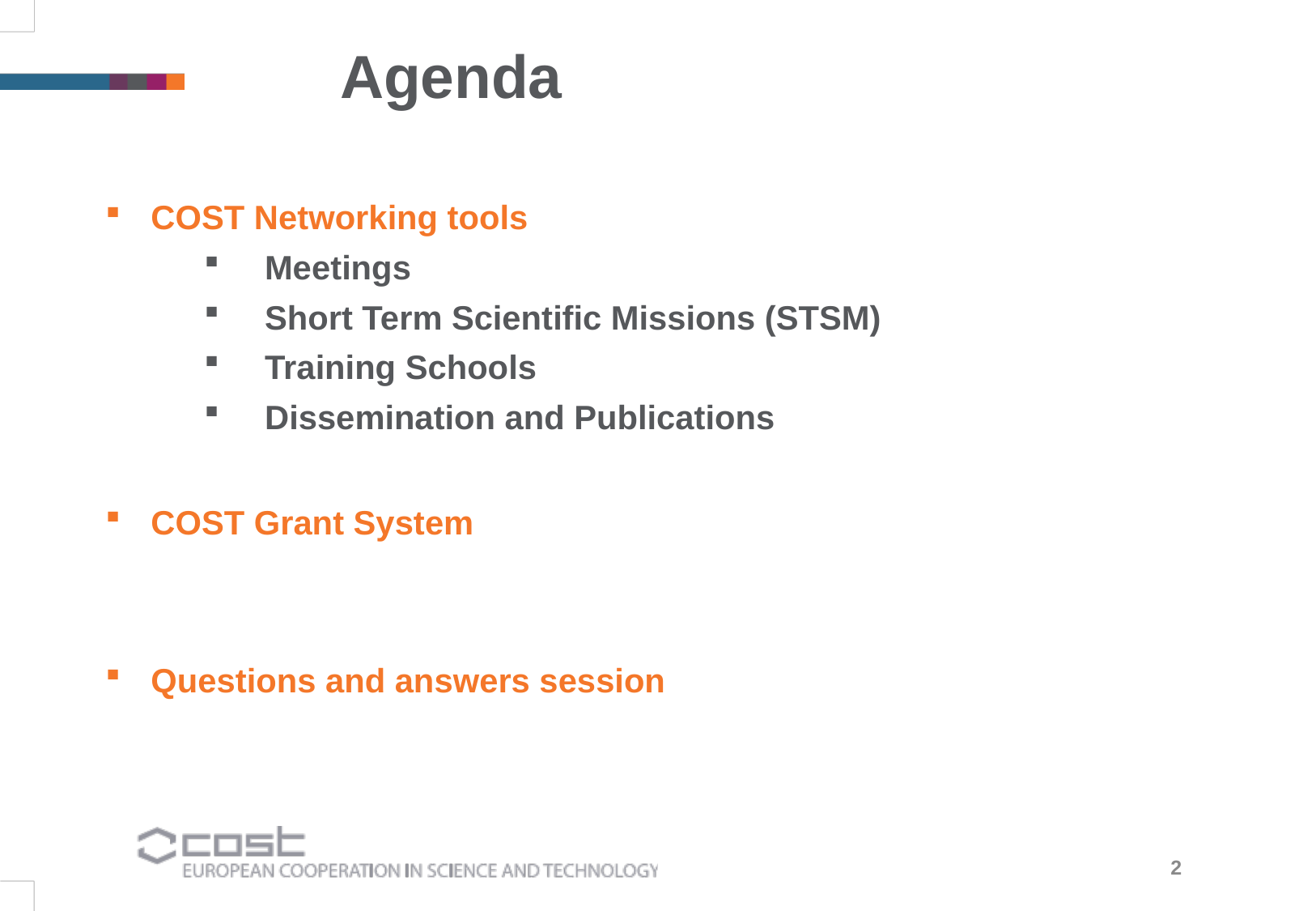

Agenda
COST Networking tools
Meetings
Short Term Scientific Missions (STSM)
Training Schools
Dissemination and Publications

COST Grant System

Questions and answers session
2